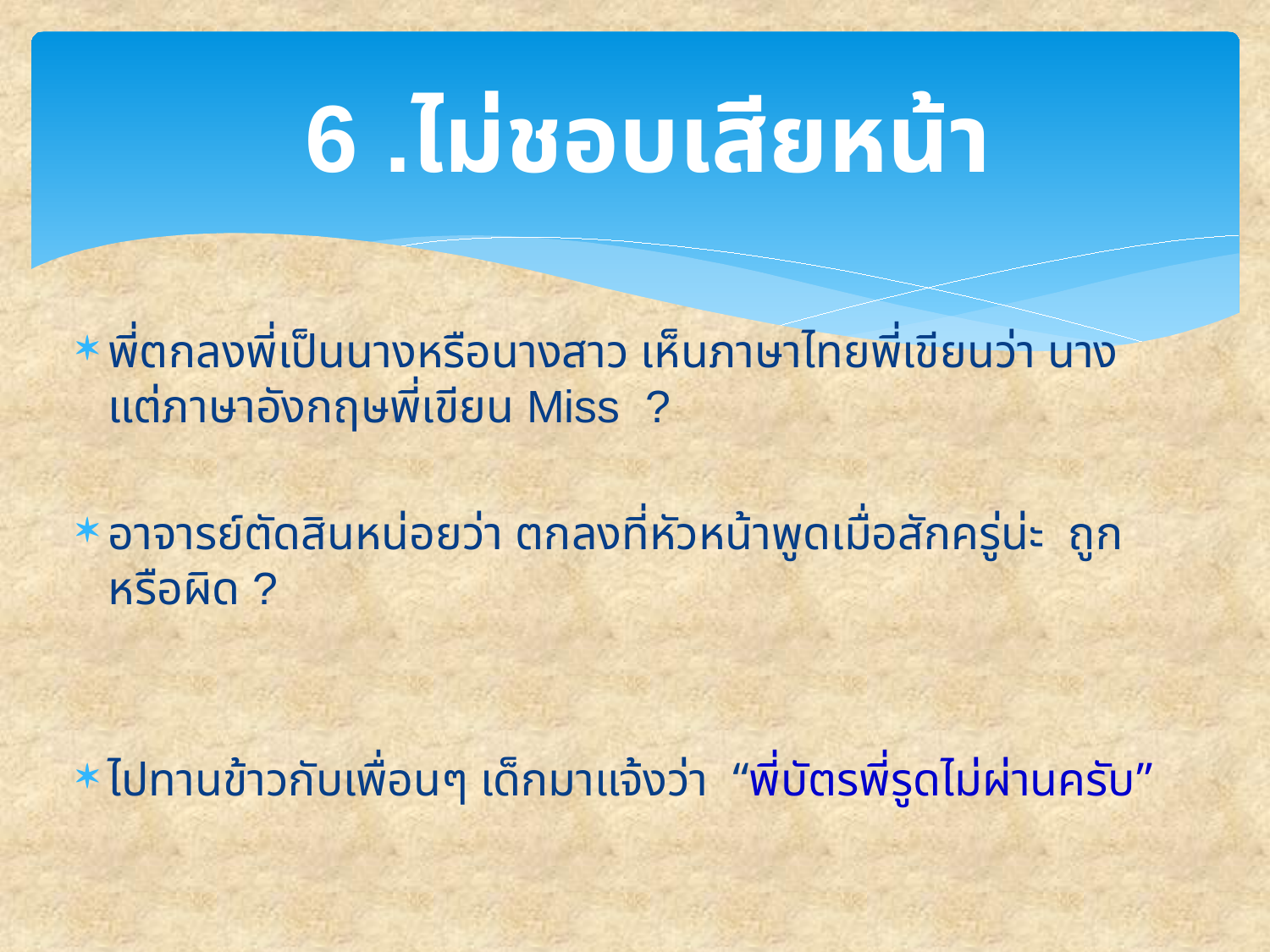

# 6 .ไม่ชอบเสียหน้า

พี่ตกลงพี่เป็นนางหรือนางสาว เห็นภาษาไทยพี่เขียนว่า นาง  แต่ภาษาอังกฤษพี่เขียน Miss  ?

อาจารย์ตัดสินหน่อยว่า ตกลงที่หัวหน้าพูดเมื่อสักครู่น่ะ  ถูกหรือผิด ?

ไปทานข้าวกับเพื่อนๆ เด็กมาแจ้งว่า  “พี่บัตรพี่รูดไม่ผ่านครับ”